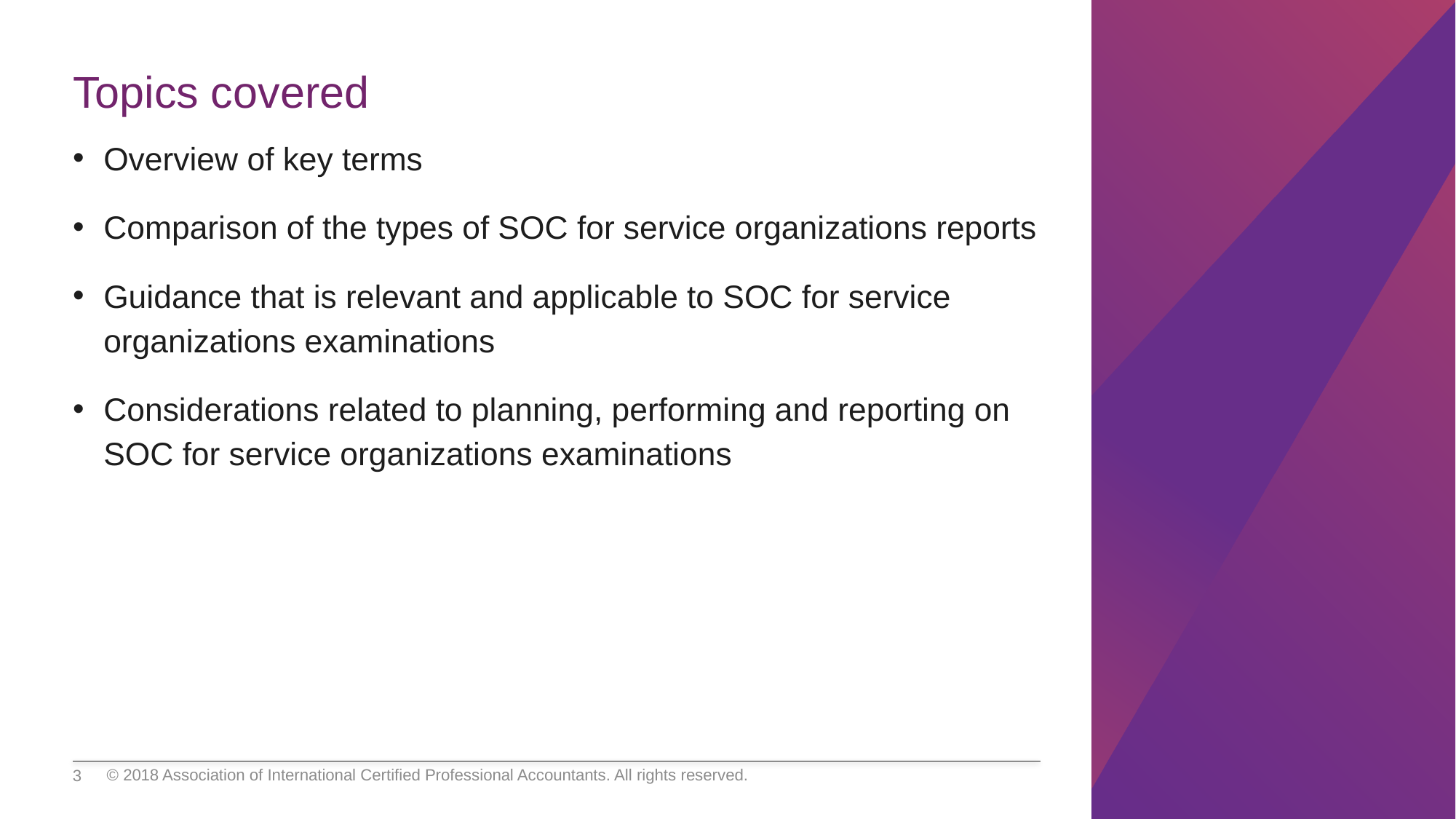

# Topics covered
Overview of key terms
Comparison of the types of SOC for service organizations reports
Guidance that is relevant and applicable to SOC for service organizations examinations
Considerations related to planning, performing and reporting on SOC for service organizations examinations
© 2018 Association of International Certified Professional Accountants. All rights reserved.
3